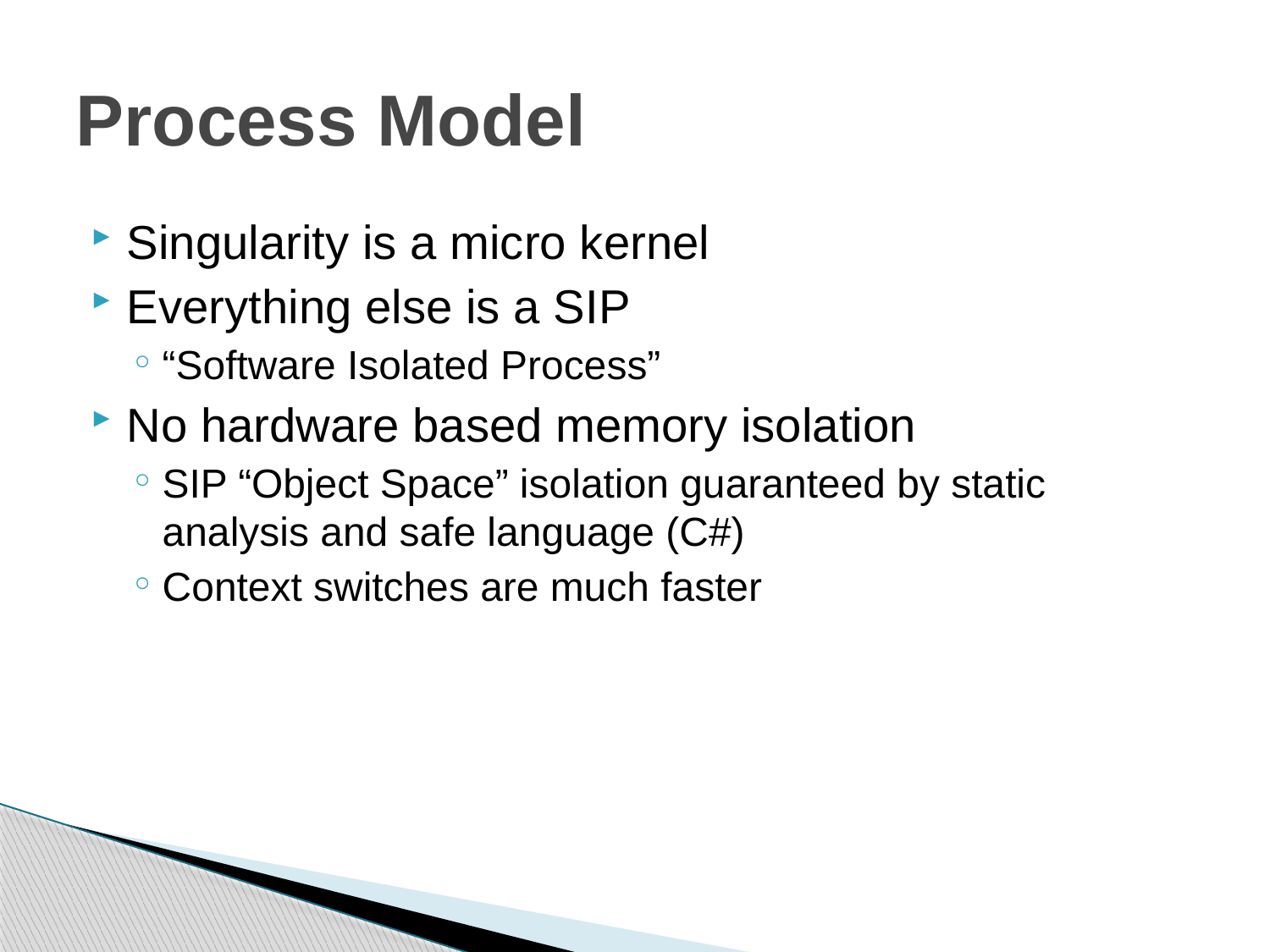

# Process Model
Singularity is a micro kernel
Everything else is a SIP
“Software Isolated Process”
No hardware based memory isolation
SIP “Object Space” isolation guaranteed by static analysis and safe language (C#)
Context switches are much faster